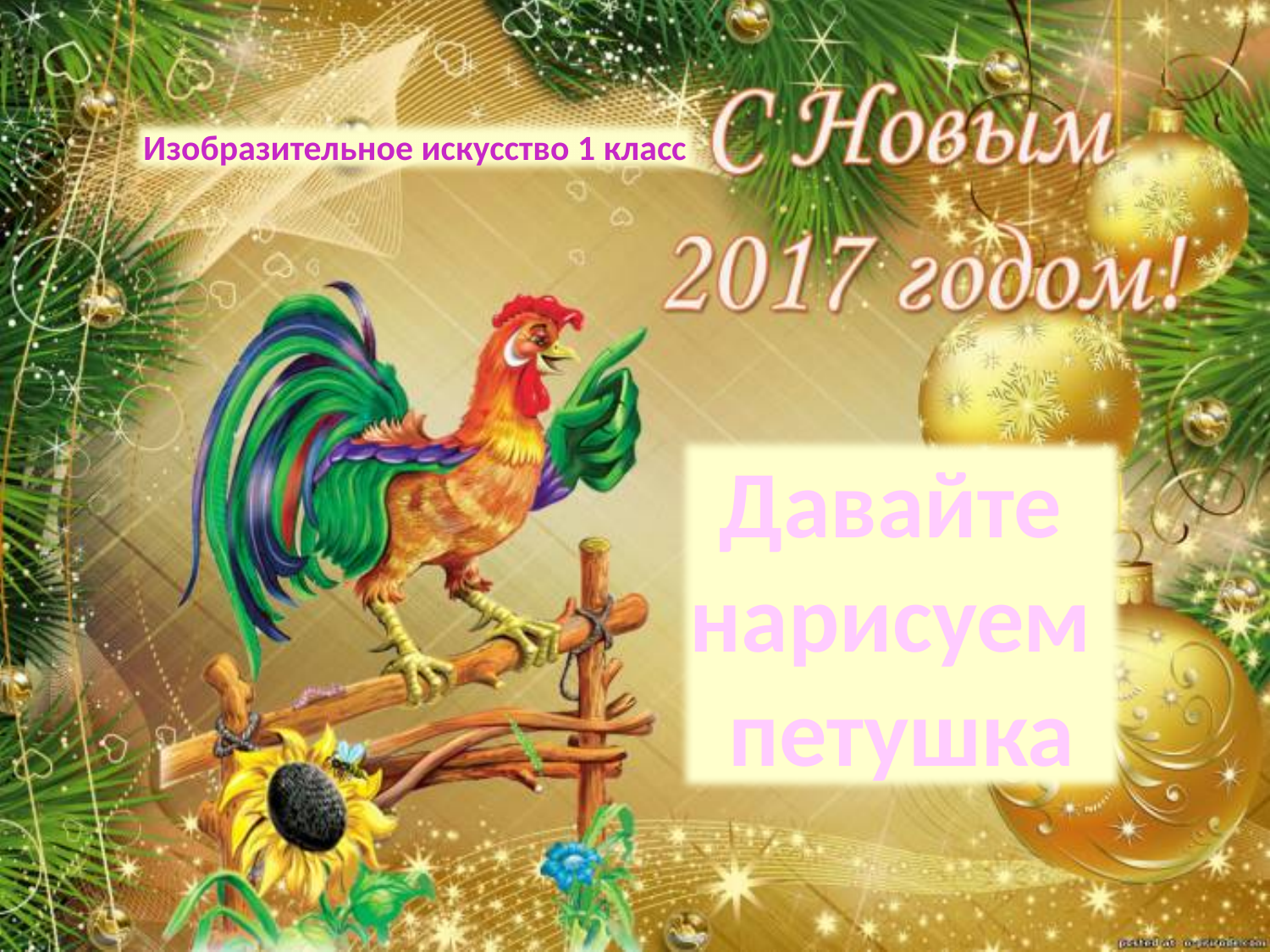

Изобразительное искусство 1 класс
Давайте
нарисуем
петушка